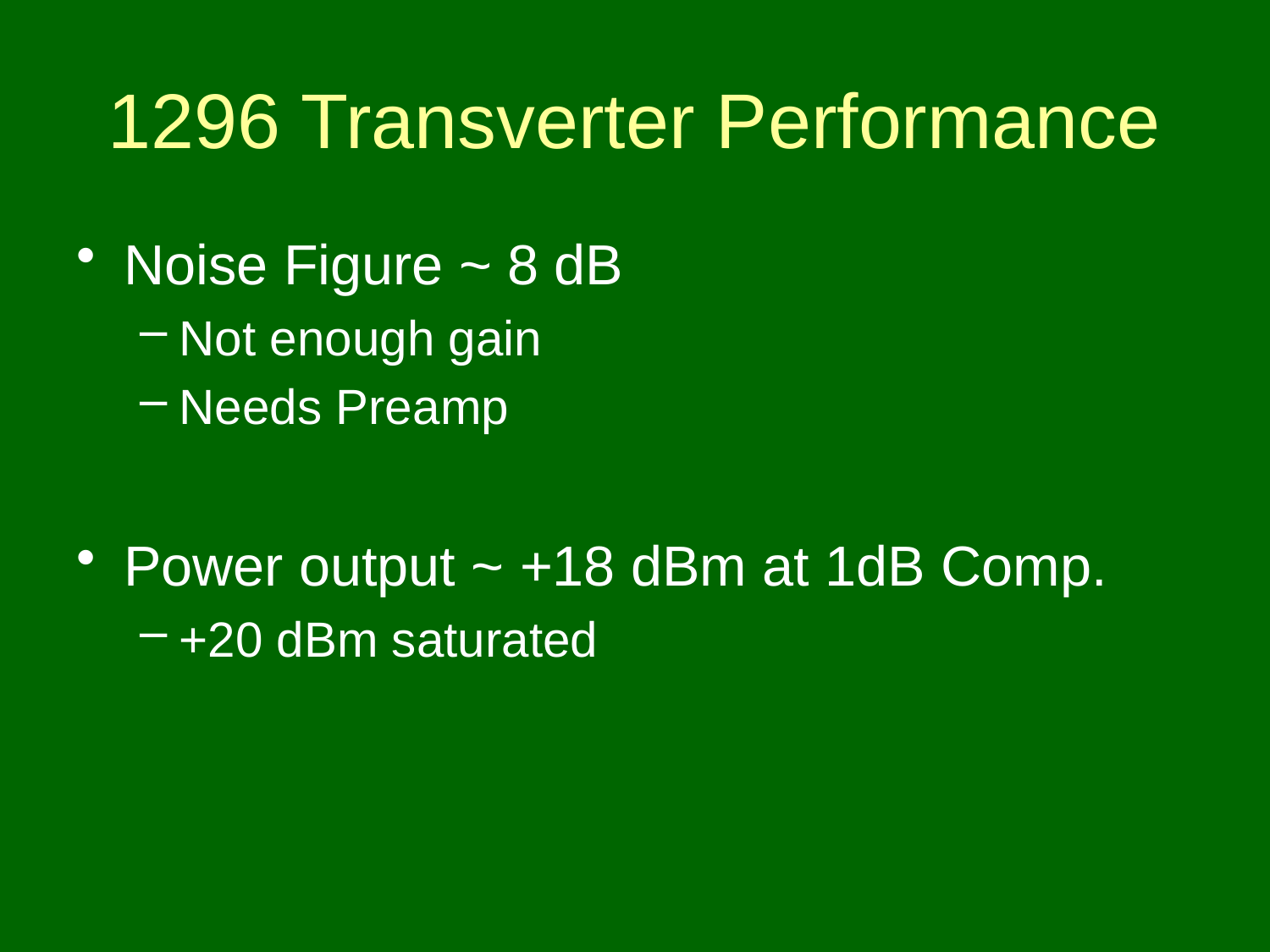

# 1296 Transverter Performance
Noise Figure ~ 8 dB
Not enough gain
Needs Preamp

Power output ~ +18 dBm at 1dB Comp.
+20 dBm saturated